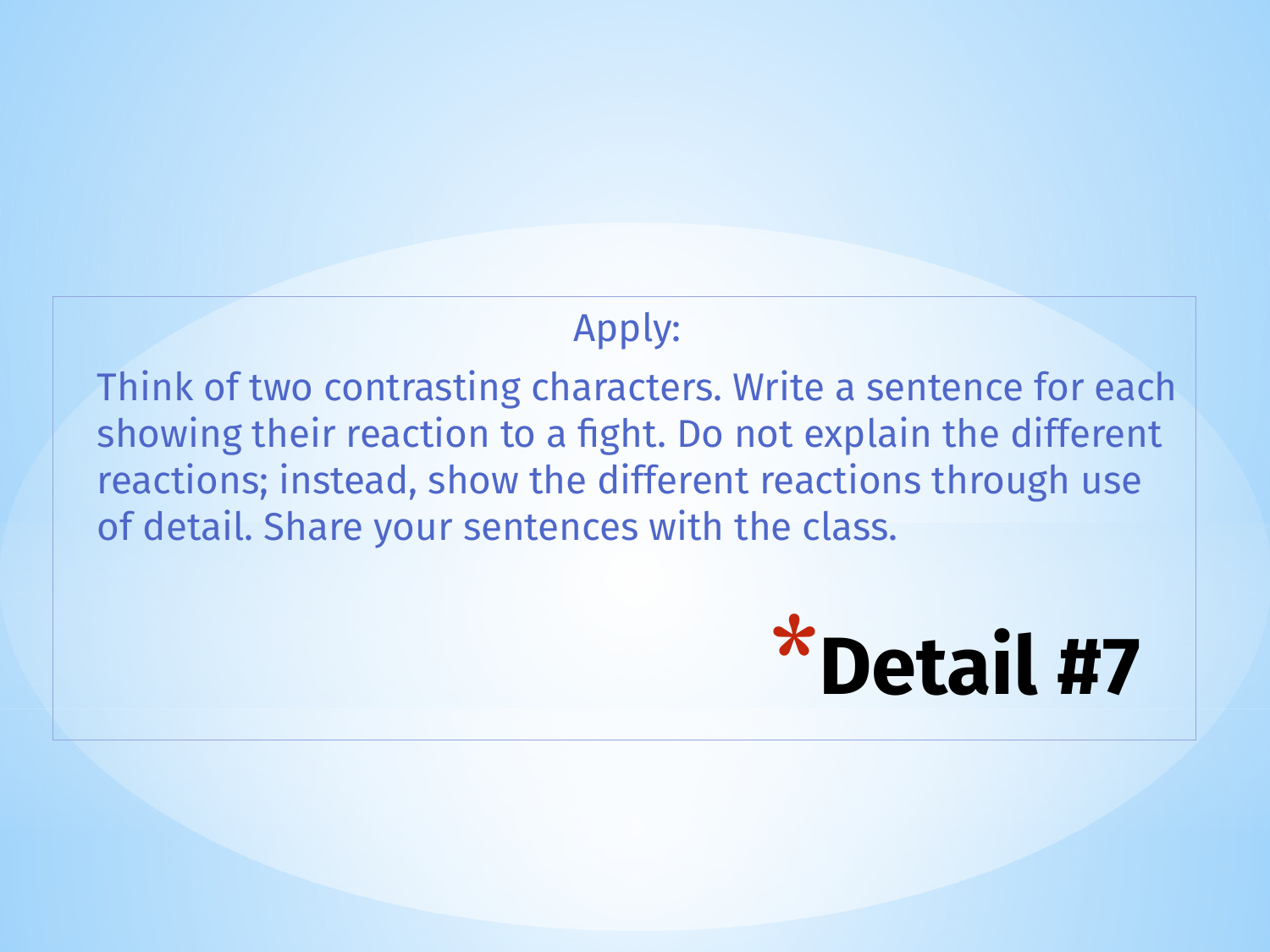

Apply:
	Think of two contrasting characters. Write a sentence for each showing their reaction to a fight. Do not explain the different reactions; instead, show the different reactions through use of detail. Share your sentences with the class.

# Detail #7